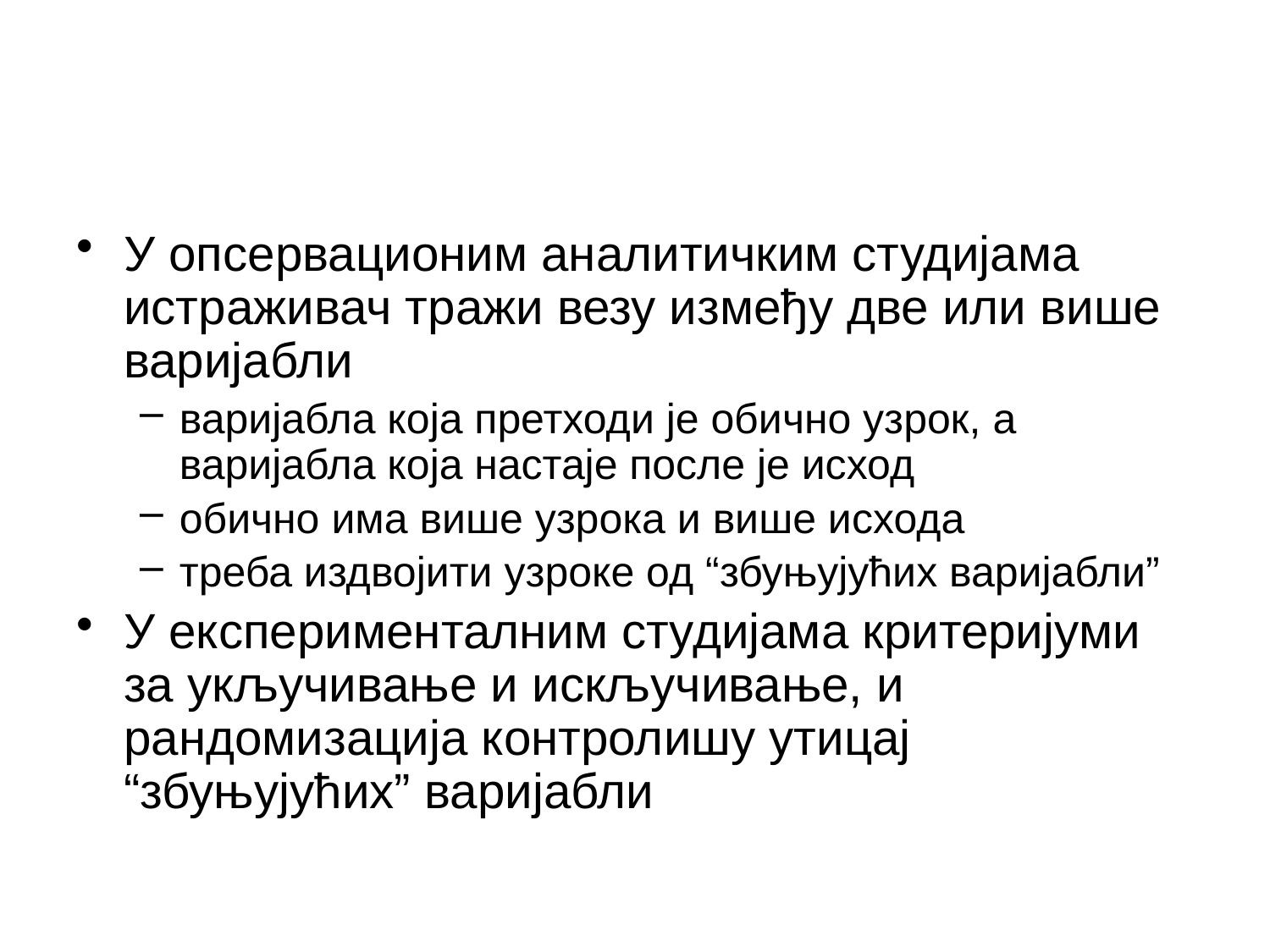

#
У опсервационим аналитичким студијама истраживач тражи везу између две или више варијабли
варијабла која претходи је обично узрок, а варијабла која настаје после је исход
обично има више узрока и више исхода
треба издвојити узроке од “збуњујућих варијабли”
У експерименталним студијама критеријуми за укључивање и искључивање, и рандомизација контролишу утицај “збуњујућих” варијабли